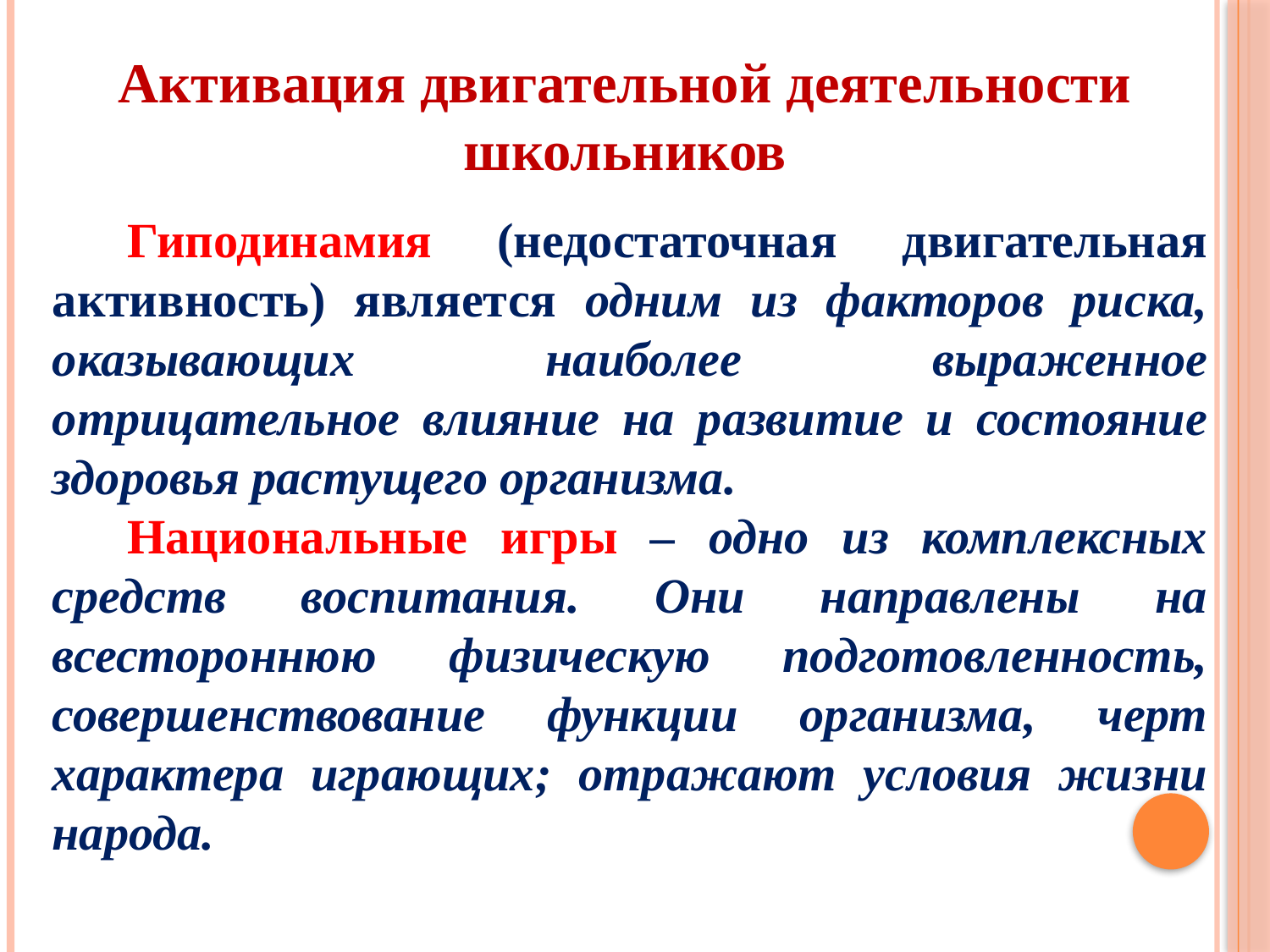

Активация двигательной деятельности школьников
Гиподинамия (недостаточная двигательная активность) является одним из факторов риска, оказывающих наиболее выраженное отрицательное влияние на развитие и состояние здоровья растущего организма.
Национальные игры – одно из комплексных средств воспитания. Они направлены на всестороннюю физическую подготовленность, совершенствование функции организма, черт характера играющих; отражают условия жизни народа.